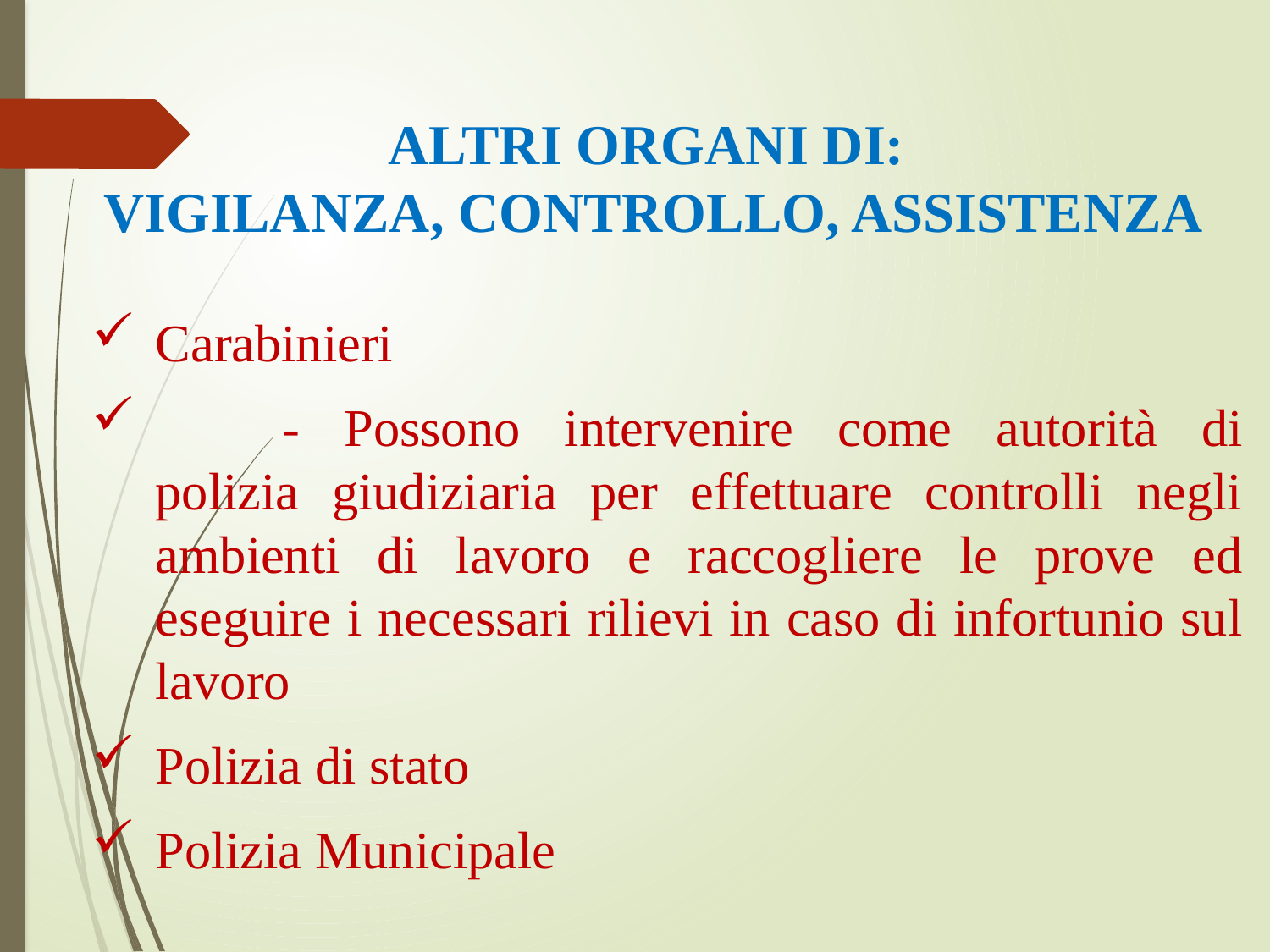

ALTRI ORGANI DI:
VIGILANZA, CONTROLLO, ASSISTENZA
Carabinieri
	- Possono intervenire come autorità di polizia giudiziaria per effettuare controlli negli ambienti di lavoro e raccogliere le prove ed eseguire i necessari rilievi in caso di infortunio sul lavoro
Polizia di stato
Polizia Municipale